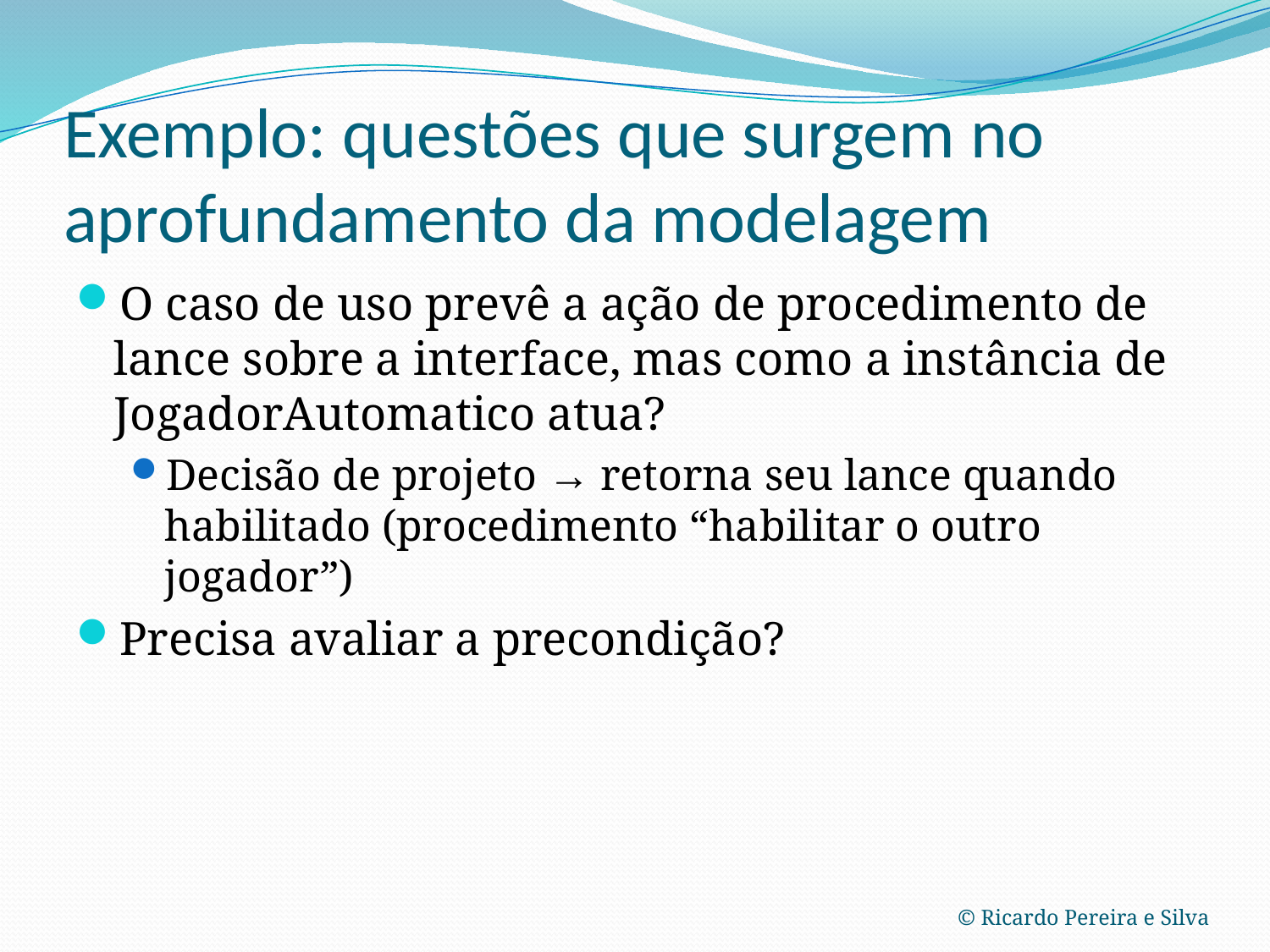

# Exemplo: questões que surgem no aprofundamento da modelagem
O caso de uso prevê a ação de procedimento de lance sobre a interface, mas como a instância de JogadorAutomatico atua?
Decisão de projeto → retorna seu lance quando habilitado (procedimento “habilitar o outro jogador”)
Precisa avaliar a precondição?
© Ricardo Pereira e Silva